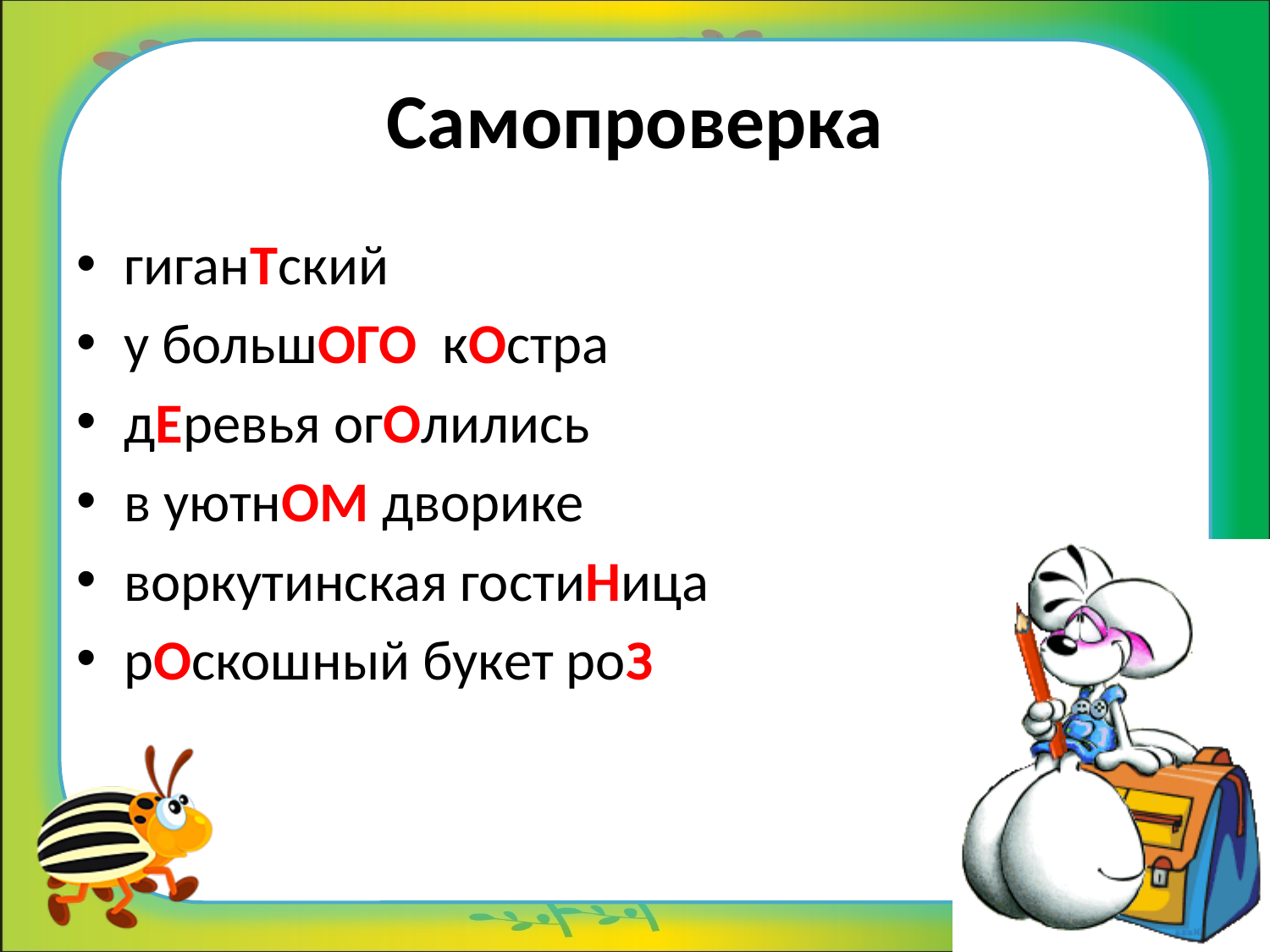

# Самопроверка
гиганТский
у большОГО  кОстра
дЕревья огОлились
в уютнОМ дворике
воркутинская гостиНица
рОскошный букет роЗ